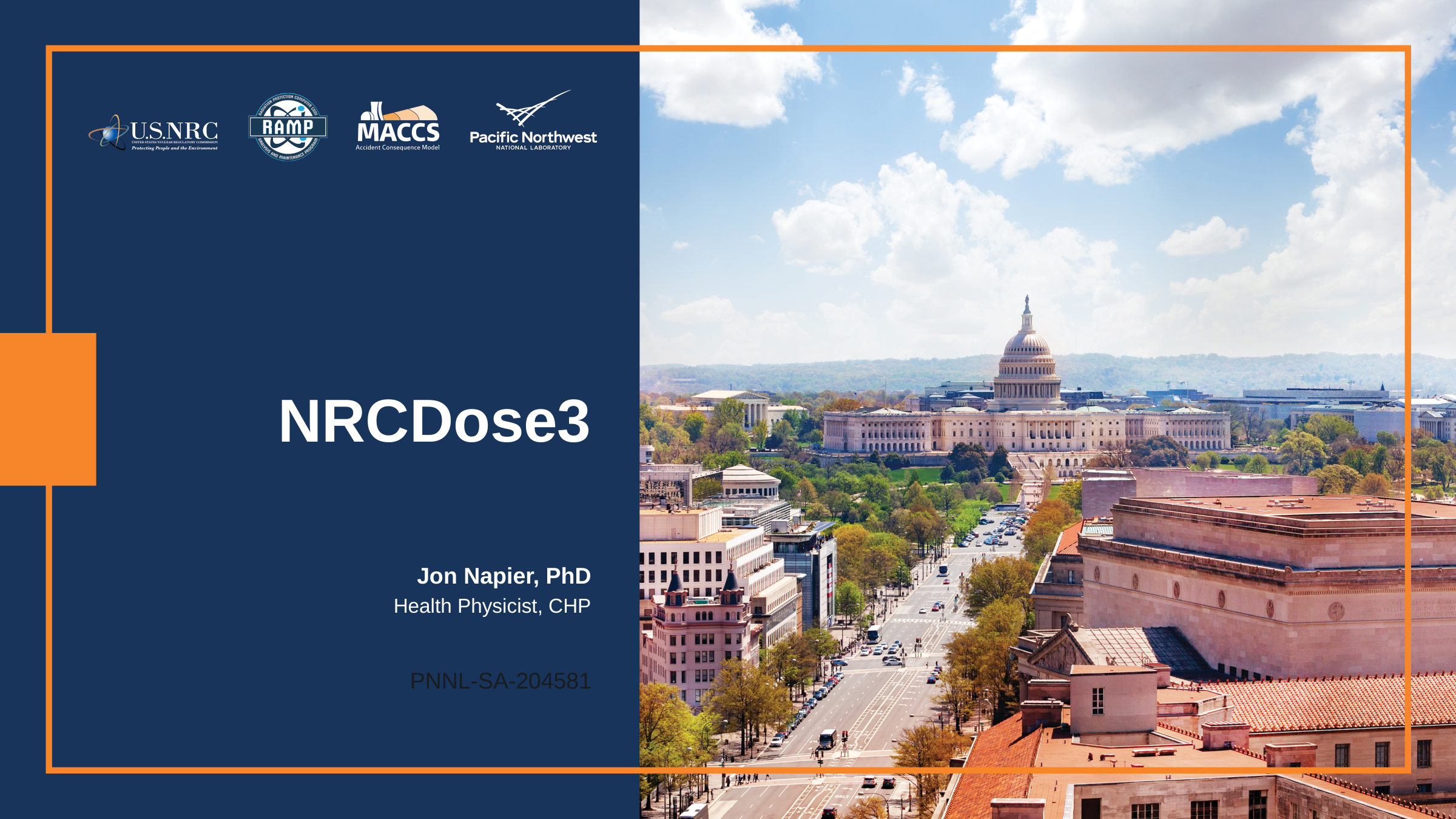

# NRCDose3
Jon Napier, PhD
Health Physicist, CHP

PNNL-SA-204581